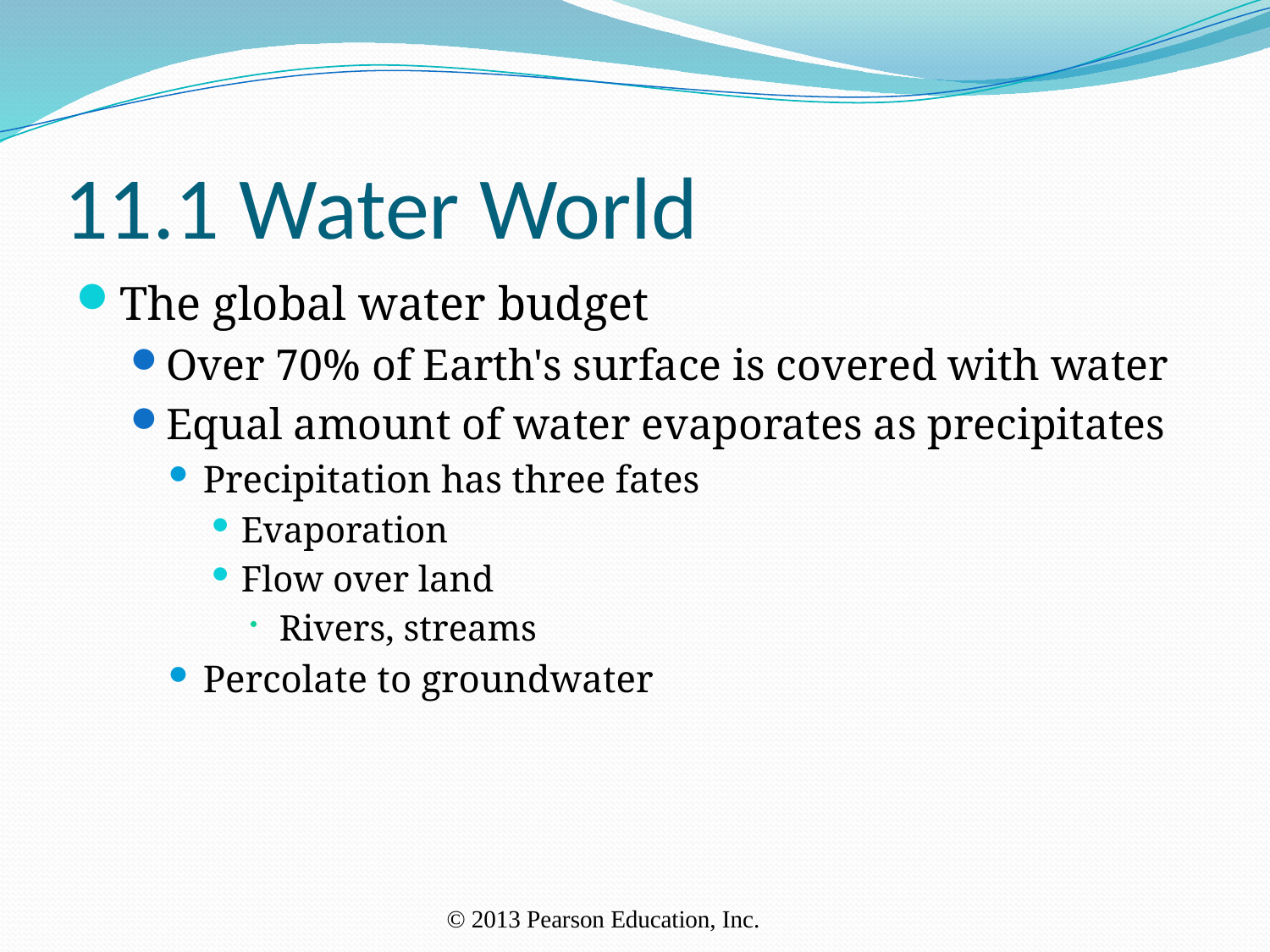

# 11.1 Water World
The global water budget
Over 70% of Earth's surface is covered with water
Equal amount of water evaporates as precipitates
Precipitation has three fates
Evaporation
Flow over land
Rivers, streams
Percolate to groundwater
© 2013 Pearson Education, Inc.